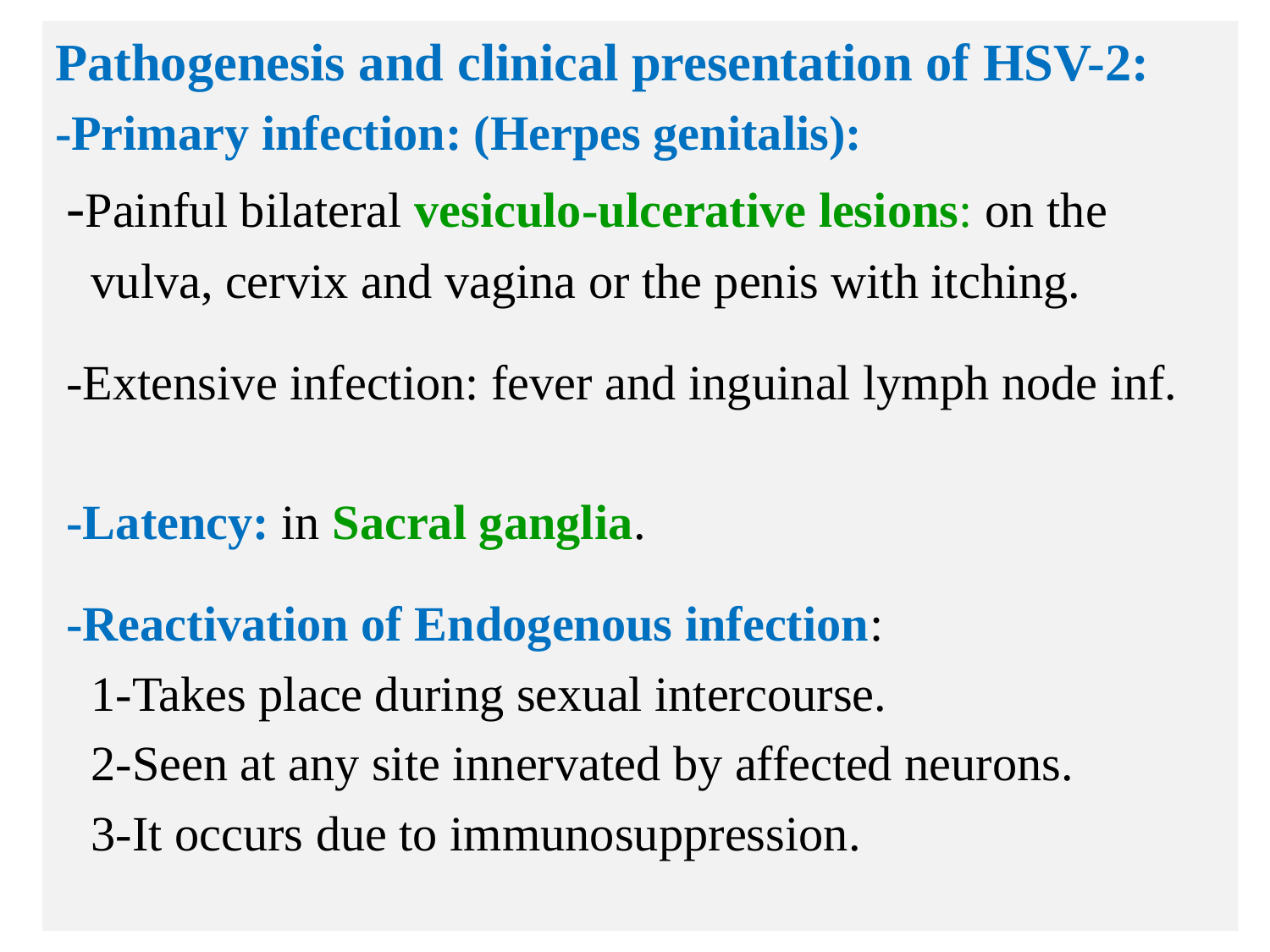

Pathogenesis and clinical presentation of HSV-2:
-Primary infection: (Herpes genitalis):
-Painful bilateral vesiculo-ulcerative lesions: on the
  vulva, cervix and vagina or the penis with itching.

-Extensive infection: fever and inguinal lymph node inf.

-Latency: in Sacral ganglia.

-Reactivation of Endogenous infection:
  1-Takes place during sexual intercourse.
  2-Seen at any site innervated by affected neurons.
  3-It occurs due to immunosuppression.

# N